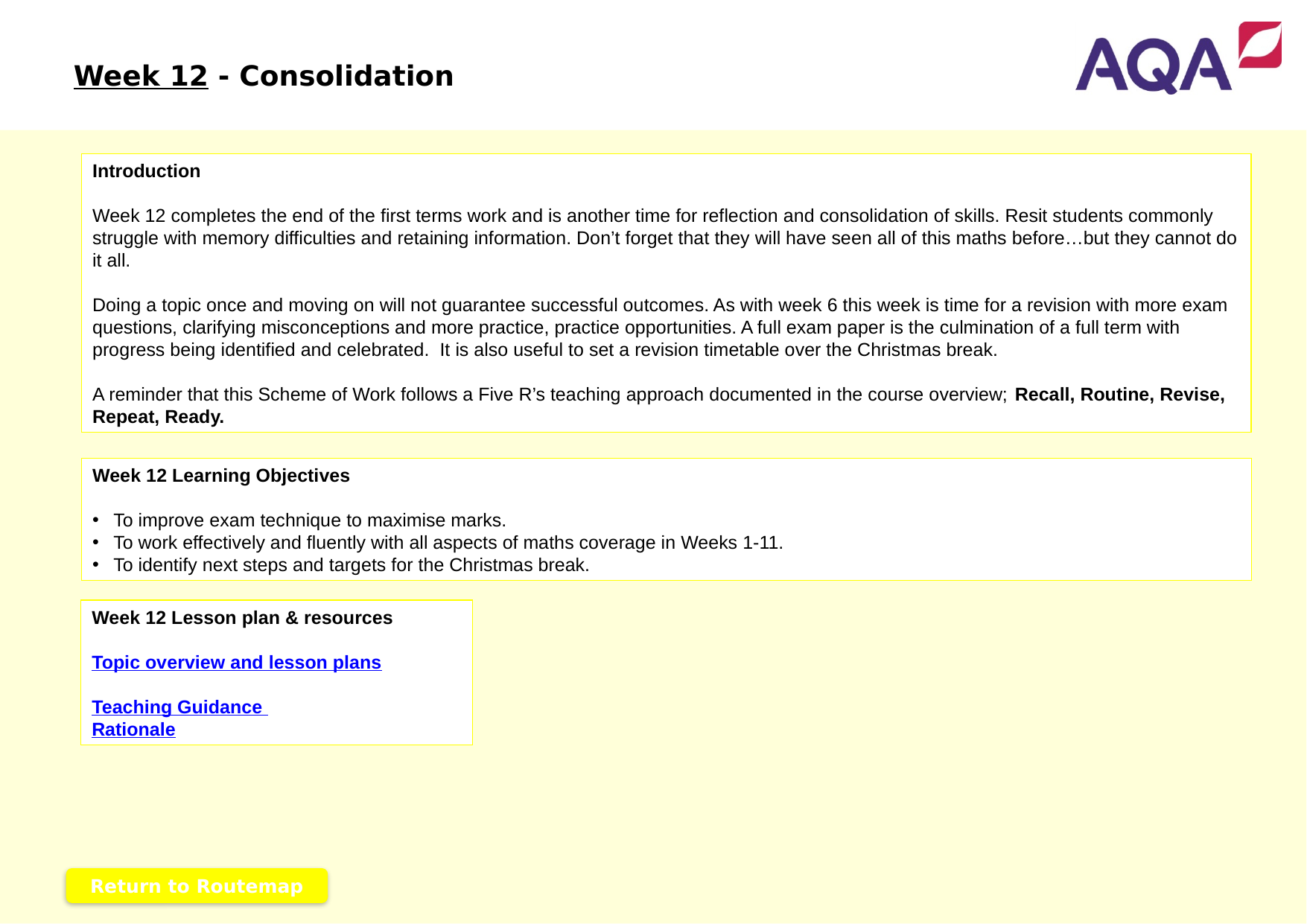

Week 12 - Consolidation
Introduction

Week 12 completes the end of the first terms work and is another time for reflection and consolidation of skills. Resit students commonly struggle with memory difficulties and retaining information. Don’t forget that they will have seen all of this maths before…but they cannot do it all.

Doing a topic once and moving on will not guarantee successful outcomes. As with week 6 this week is time for a revision with more exam questions, clarifying misconceptions and more practice, practice opportunities. A full exam paper is the culmination of a full term with progress being identified and celebrated.  It is also useful to set a revision timetable over the Christmas break.

A reminder that this Scheme of Work follows a Five R’s teaching approach documented in the course overview; Recall, Routine, Revise, Repeat, Ready.
Week 12 Learning Objectives

To improve exam technique to maximise marks.
To work effectively and fluently with all aspects of maths coverage in Weeks 1-11.
To identify next steps and targets for the Christmas break.
Week 12 Lesson plan & resources

Topic overview and lesson plans

Teaching Guidance
Rationale